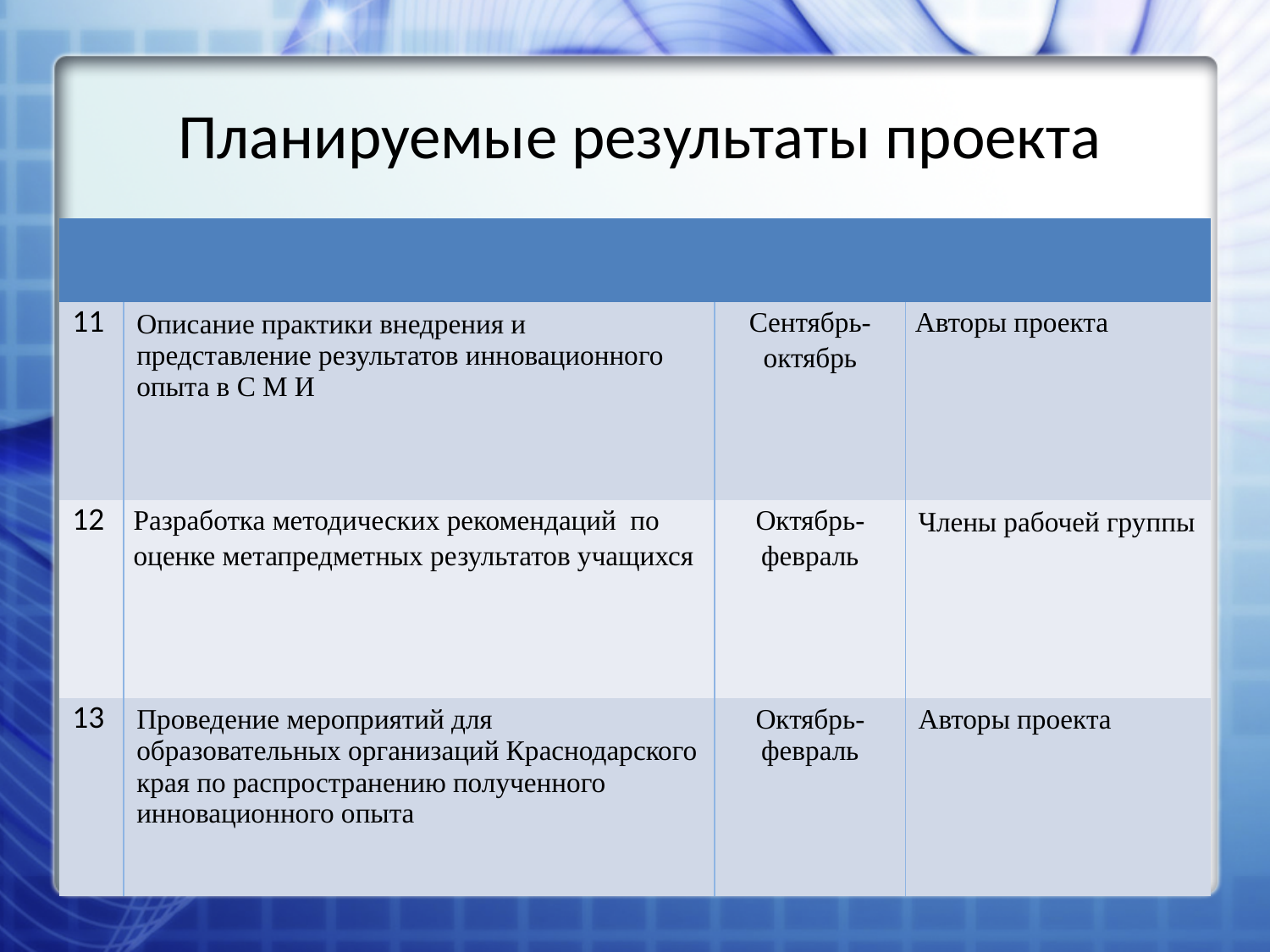

Планируемые результаты проекта
|  |  |  |  |
| --- | --- | --- | --- |
| 11 | Описание практики внедрения и представление результатов инновационного опыта в С М И | Сентябрь-октябрь | Авторы проекта |
| 12 | Разработка методических рекомендаций по оценке метапредметных результатов учащихся | Октябрь- февраль | Члены рабочей группы |
| 13 | Проведение мероприятий для образовательных организаций Краснодарского края по распространению полученного инновационного опыта | Октябрь- февраль | Авторы проекта |